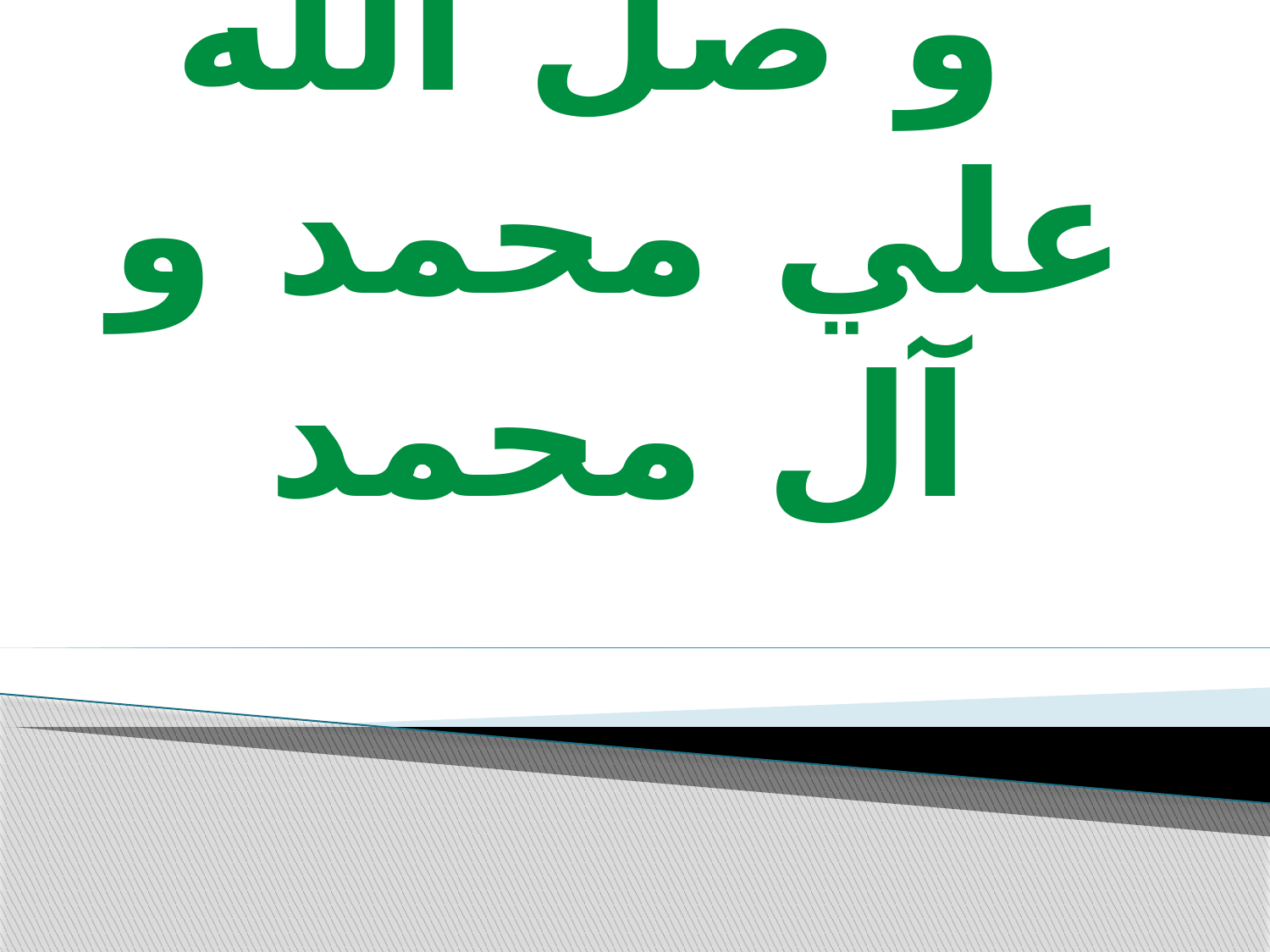

# و صل اللّه علي محمد و آل محمد